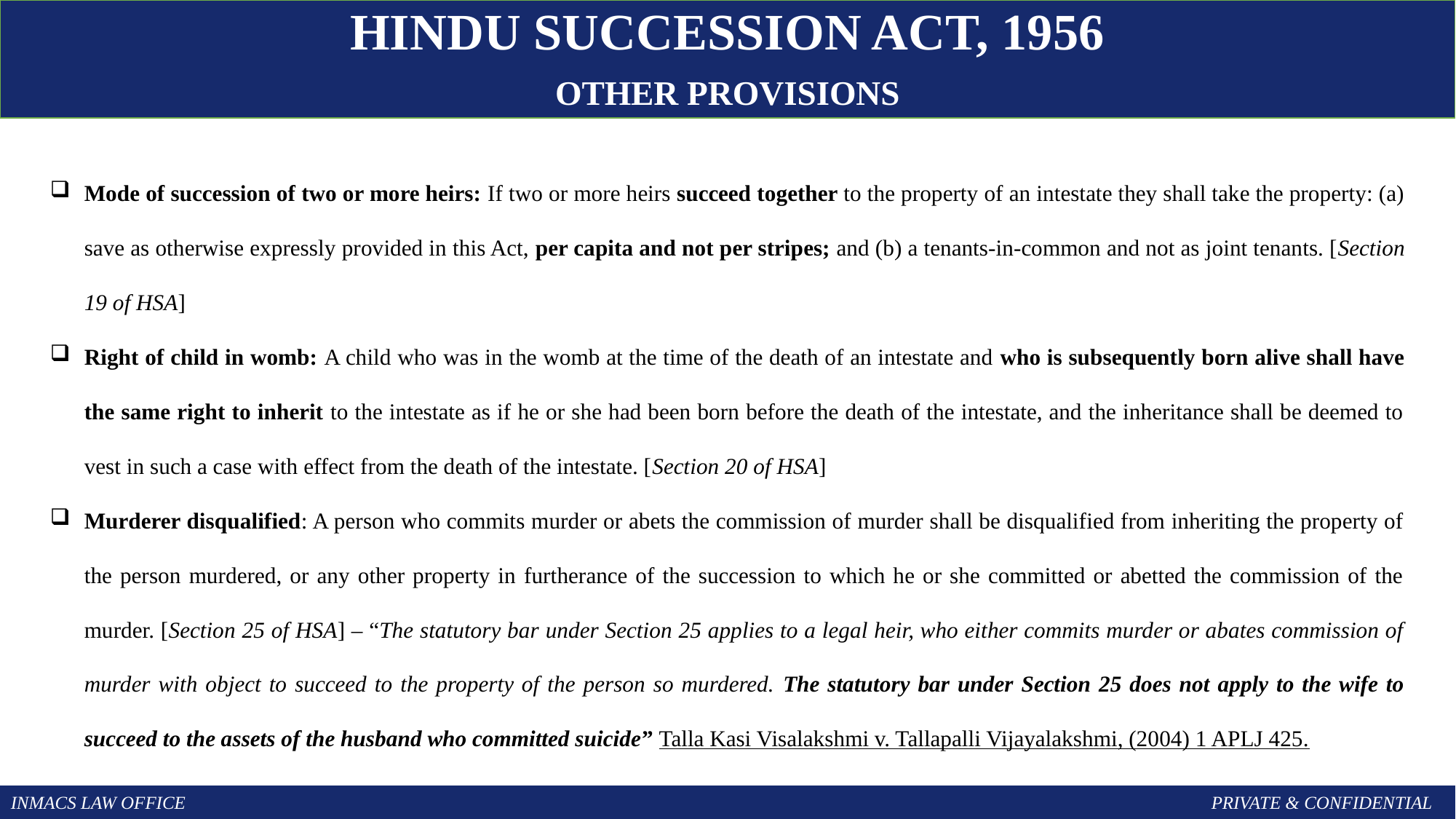

HINDU SUCCESSION ACT, 1956
OTHER PROVISIONS
Mode of succession of two or more heirs: If two or more heirs succeed together to the property of an intestate they shall take the property: (a) save as otherwise expressly provided in this Act, per capita and not per stripes; and (b) a tenants-in-common and not as joint tenants. [Section 19 of HSA]
Right of child in womb: A child who was in the womb at the time of the death of an intestate and who is subsequently born alive shall have the same right to inherit to the intestate as if he or she had been born before the death of the intestate, and the inheritance shall be deemed to vest in such a case with effect from the death of the intestate. [Section 20 of HSA]
Murderer disqualified: A person who commits murder or abets the commission of murder shall be disqualified from inheriting the property of the person murdered, or any other property in furtherance of the succession to which he or she committed or abetted the commission of the murder. [Section 25 of HSA] – “The statutory bar under Section 25 applies to a legal heir, who either commits murder or abates commission of murder with object to succeed to the property of the person so murdered. The statutory bar under Section 25 does not apply to the wife to succeed to the assets of the husband who committed suicide” Talla Kasi Visalakshmi v. Tallapalli Vijayalakshmi, (2004) 1 APLJ 425.
INMACS LAW OFFICE										PRIVATE & CONFIDENTIAL